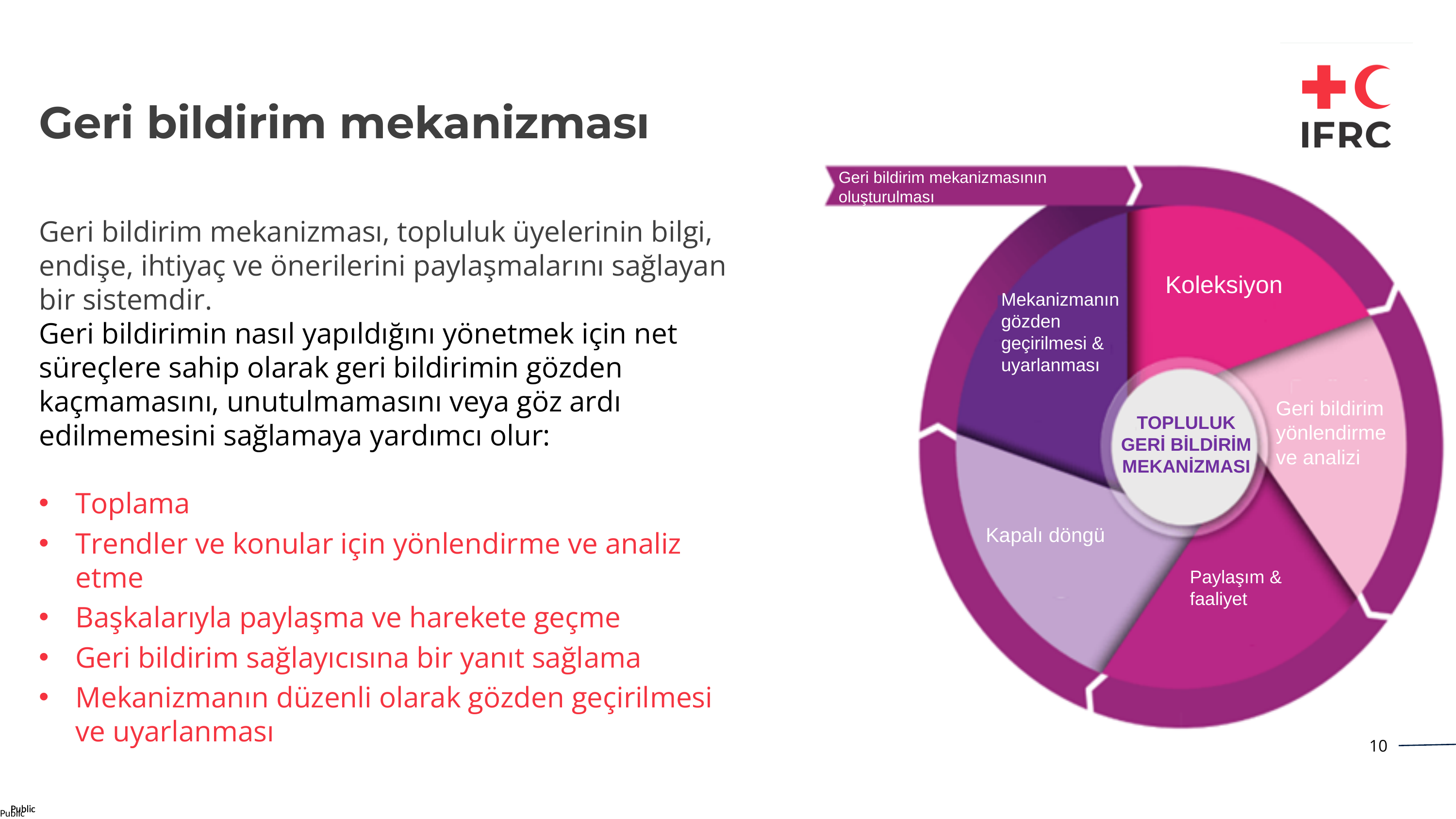

Geri bildirim mekanizması

Geri bildirim mekanizmasının oluşturulması
Geri bildirim mekanizması, topluluk üyelerinin bilgi, endişe, ihtiyaç ve önerilerini paylaşmalarını sağlayan bir sistemdir.
Geri bildirimin nasıl yapıldığını yönetmek için net süreçlere sahip olarak geri bildirimin gözden kaçmamasını, unutulmamasını veya göz ardı edilmemesini sağlamaya yardımcı olur:

Toplama
Trendler ve konular için yönlendirme ve analiz etme
Başkalarıyla paylaşma ve harekete geçme
Geri bildirim sağlayıcısına bir yanıt sağlama
Mekanizmanın düzenli olarak gözden geçirilmesi ve uyarlanması
Koleksiyon
Mekanizmanın gözden geçirilmesi & uyarlanması

Geri bildirim yönlendirme ve analizi
TOPLULUK GERİ BİLDİRİM MEKANİZMASI
Kapalı döngü
Paylaşım & faaliyet